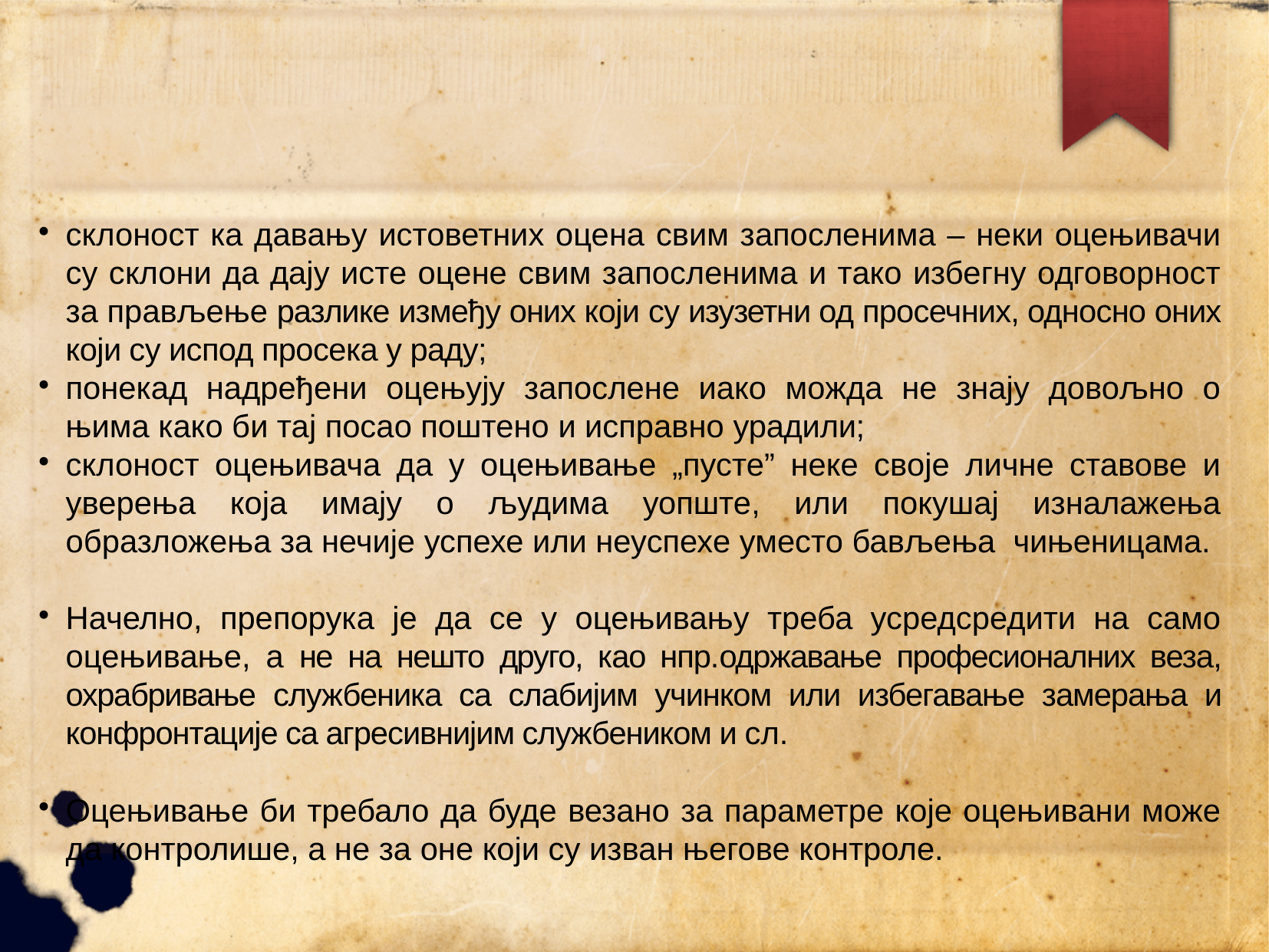

склоност ка давању истоветних оцена свим запосленима – неки оцењивачи су склони да дају исте оцене свим запосленима и тако избегну одговорност за прављење разлике између оних који су изузетни од просечних, односно оних који су испод просека у раду;
понекад надређени оцењују запослене иако можда не знају довољно о њима како би тај посао поштено и исправно урадили;
склоност оцењивача да у оцењивање „пусте” неке своје личне ставове и уверења која имају о људима уопште, или покушај изналажења образложења за нечије успехе или неуспехе уместо бављења  чињеницама.

Начелно, препорука је да се у оцењивању треба усредсредити на само оцењивање, а не на нешто друго, као нпр.одржавање професионалних веза, охрабривање службеника са слабијим учинком или избегавање замерања и конфронтације са агресивнијим службеником и сл.

Оцењивање би требало да буде везано за параметре које оцењивани може да контролише, а не за оне који су изван његове контроле.